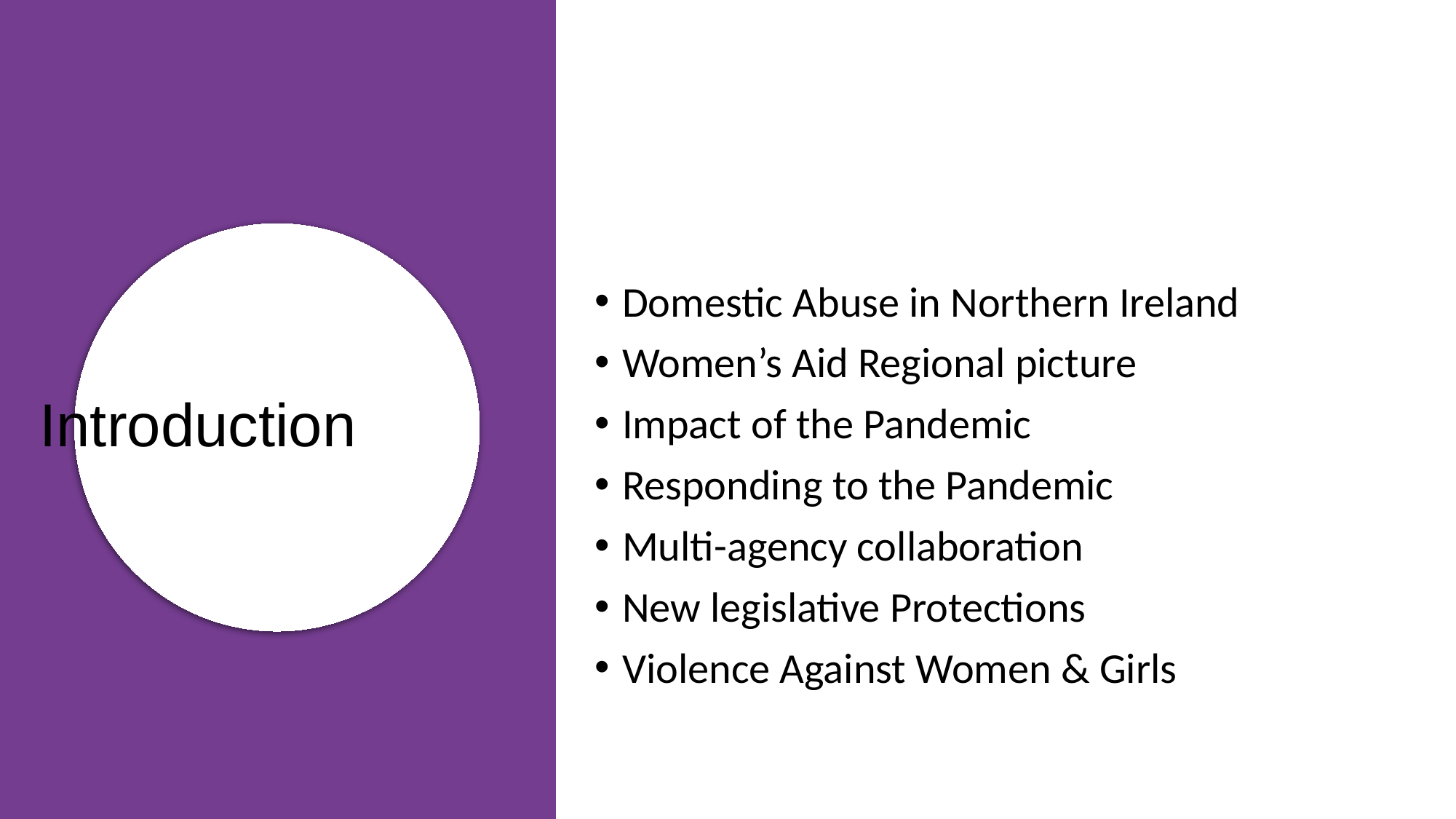

Domestic Abuse in Northern Ireland
Women’s Aid Regional picture
Impact of the Pandemic
Responding to the Pandemic
Multi-agency collaboration
New legislative Protections
Violence Against Women & Girls

# Introduction